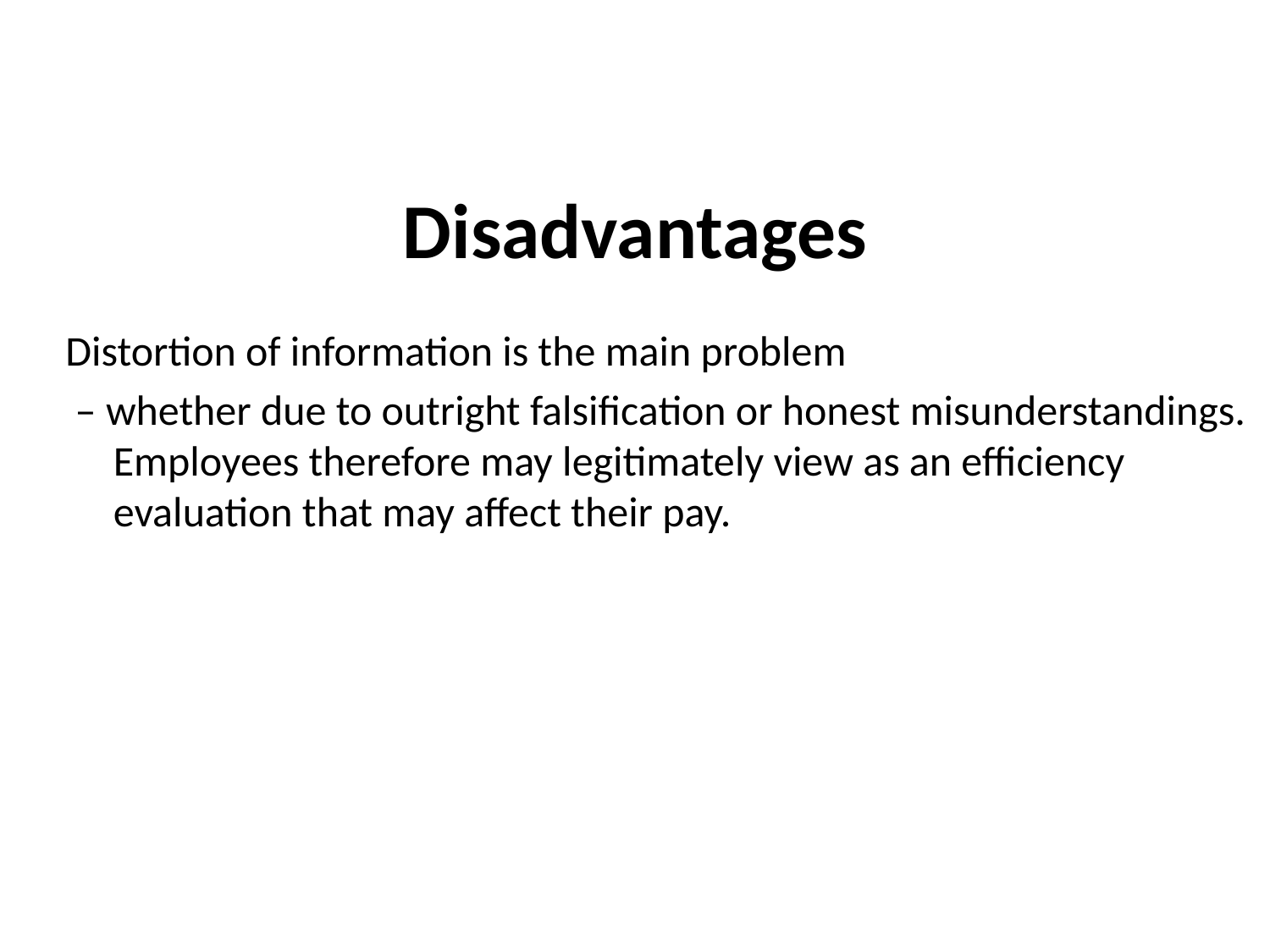

# Disadvantages
Distortion of information is the main problem
 – whether due to outright falsification or honest misunderstandings. Employees therefore may legitimately view as an efficiency evaluation that may affect their pay.